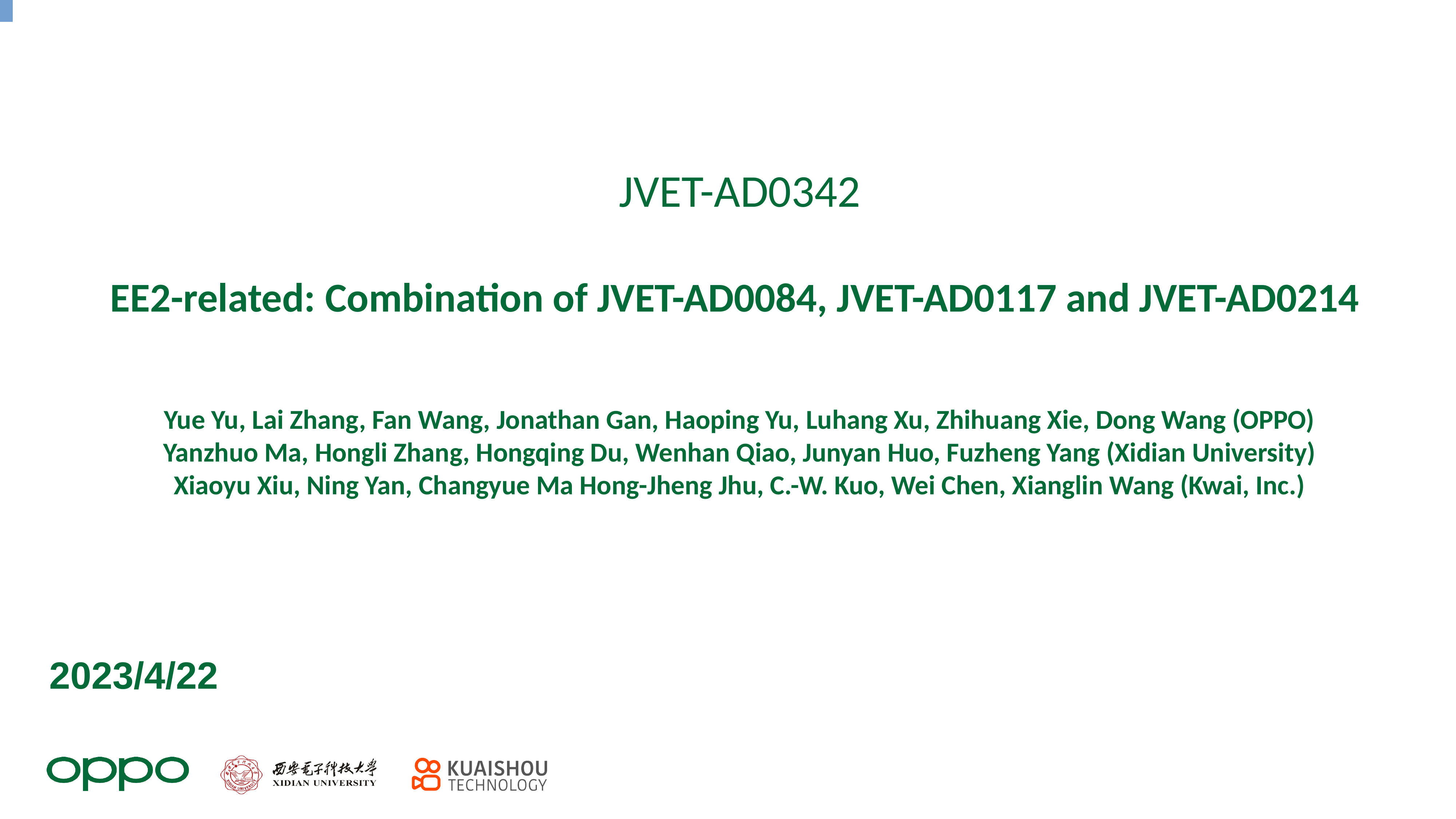

# JVET-AD0342 EE2-related: Combination of JVET-AD0084, JVET-AD0117 and JVET-AD0214 Yue Yu, Lai Zhang, Fan Wang, Jonathan Gan, Haoping Yu, Luhang Xu, Zhihuang Xie, Dong Wang (OPPO) Yanzhuo Ma, Hongli Zhang, Hongqing Du, Wenhan Qiao, Junyan Huo, Fuzheng Yang (Xidian University) Xiaoyu Xiu, Ning Yan, Changyue Ma Hong-Jheng Jhu, C.-W. Kuo, Wei Chen, Xianglin Wang (Kwai, Inc.)